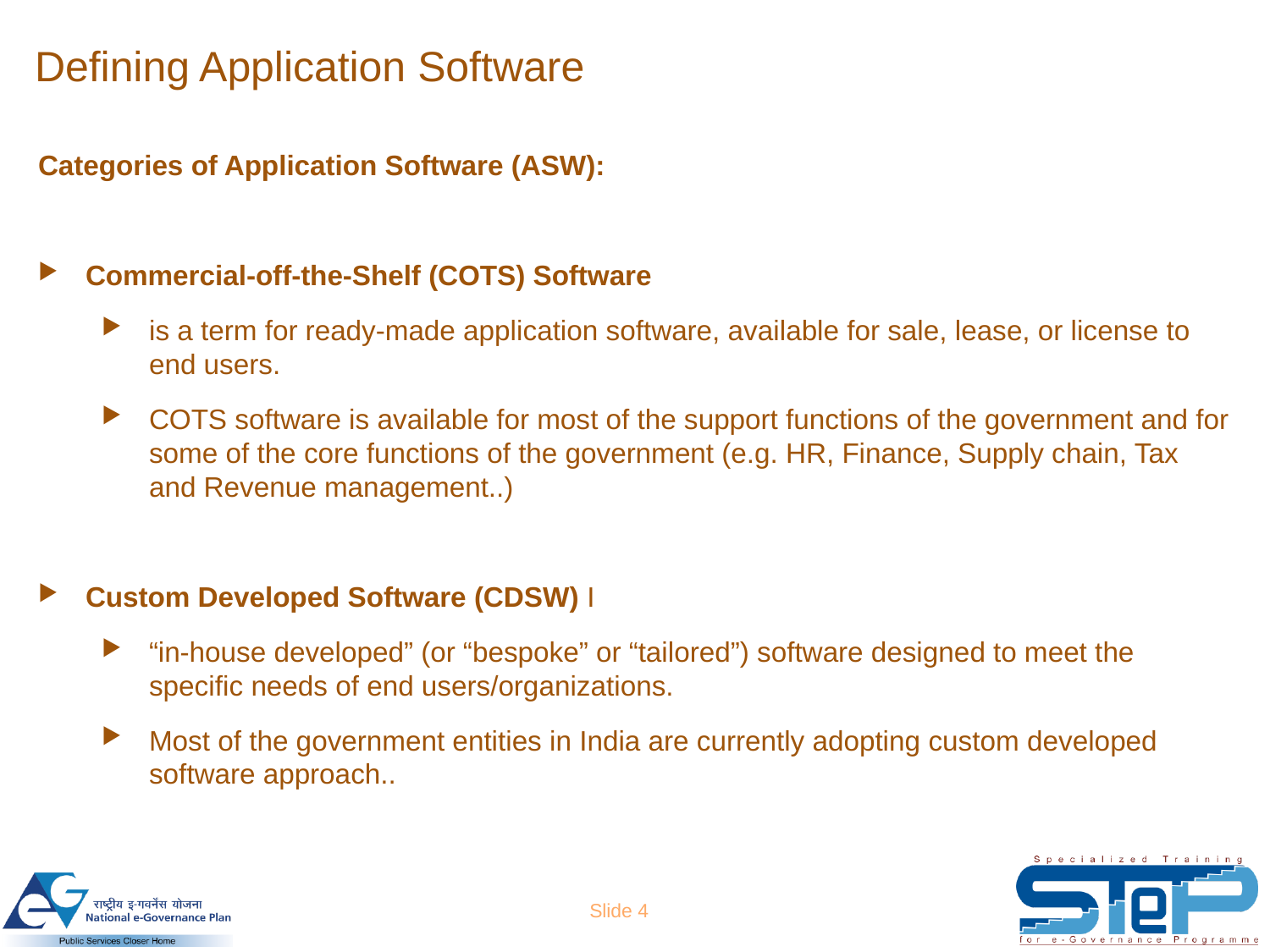

Defining Application Software
Categories of Application Software (ASW):

Commercial-off-the-Shelf (COTS) Software
is a term for ready-made application software, available for sale, lease, or license to end users.
COTS software is available for most of the support functions of the government and for some of the core functions of the government (e.g. HR, Finance, Supply chain, Tax and Revenue management..)

Custom Developed Software (CDSW) I
“in-house developed” (or “bespoke” or “tailored”) software designed to meet the specific needs of end users/organizations.
Most of the government entities in India are currently adopting custom developed software approach..